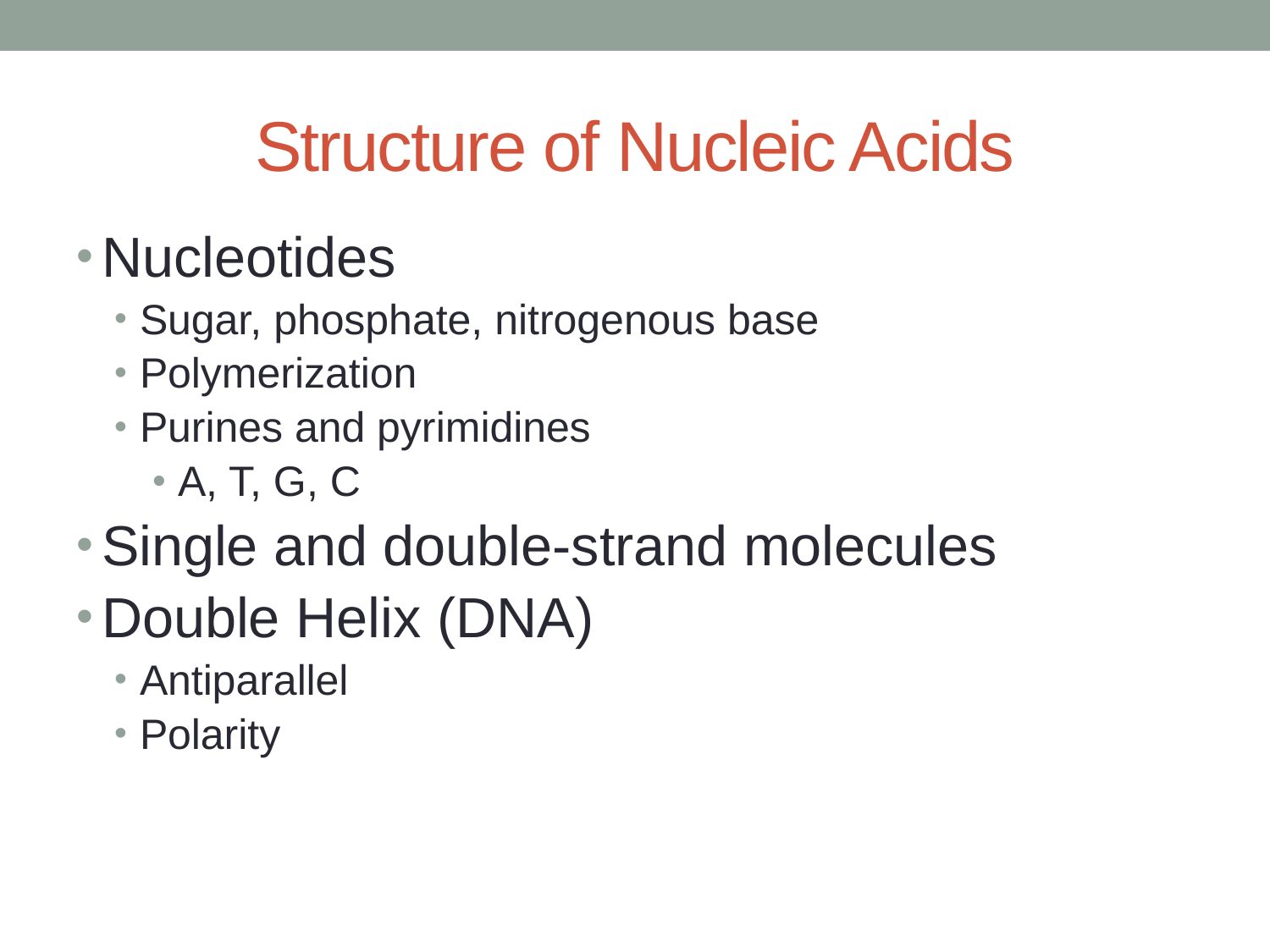

# Structure of Nucleic Acids
Nucleotides
Sugar, phosphate, nitrogenous base
Polymerization
Purines and pyrimidines
A, T, G, C
Single and double-strand molecules
Double Helix (DNA)
Antiparallel
Polarity